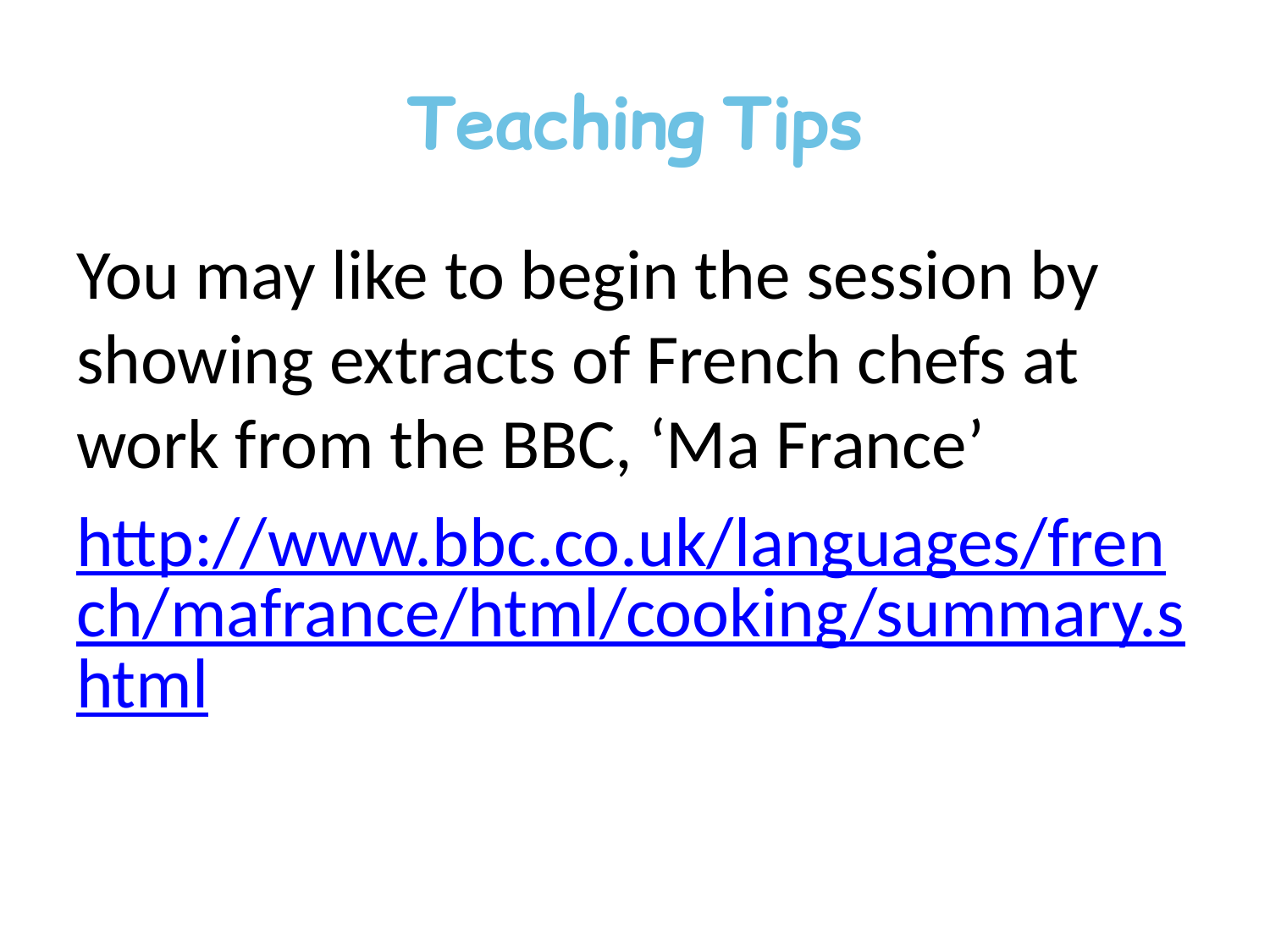

# Teaching Tips
You may like to begin the session by showing extracts of French chefs at work from the BBC, ‘Ma France’
http://www.bbc.co.uk/languages/french/mafrance/html/cooking/summary.shtml